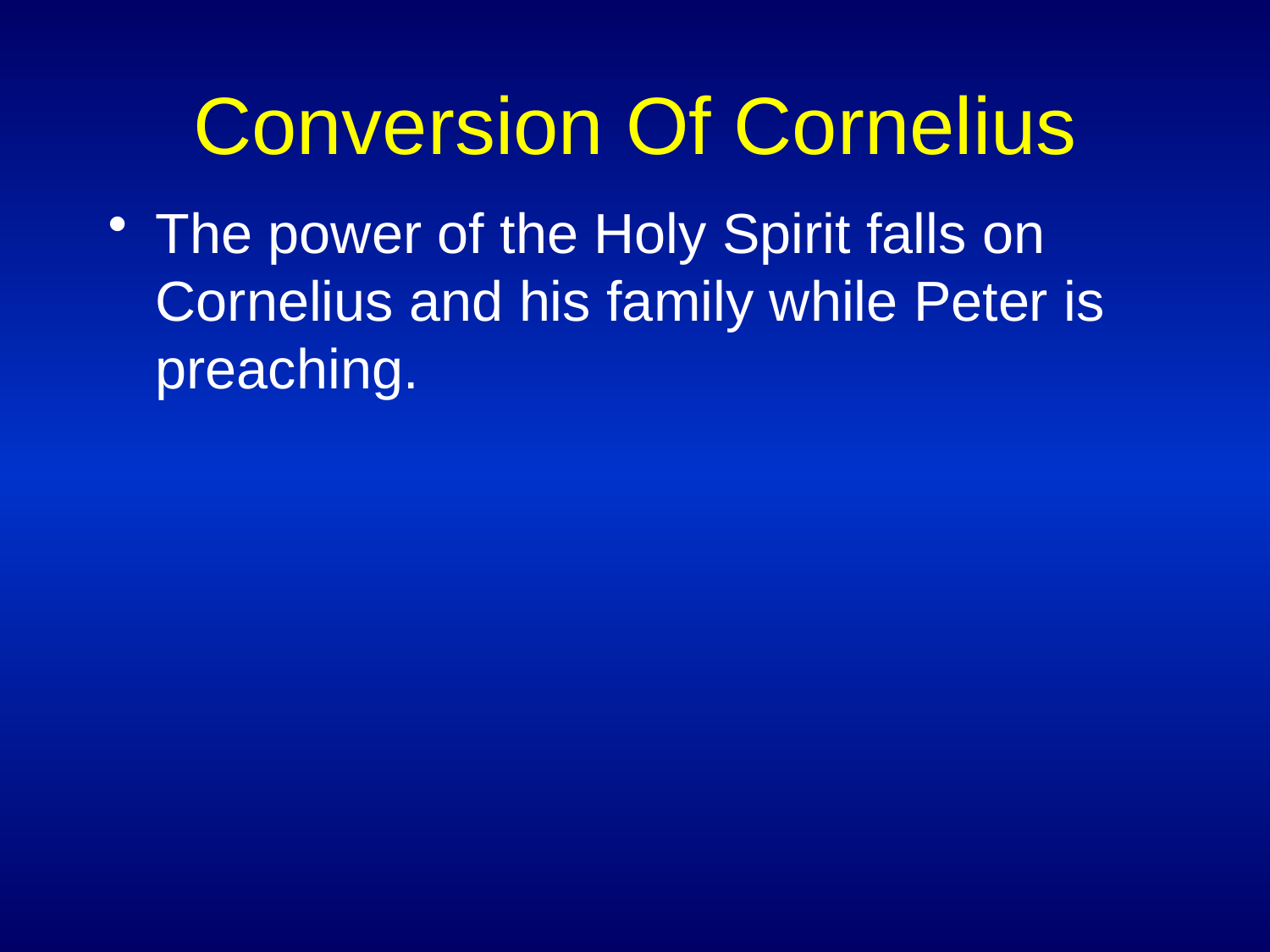

# Conversion Of Cornelius
The power of the Holy Spirit falls on Cornelius and his family while Peter is preaching.